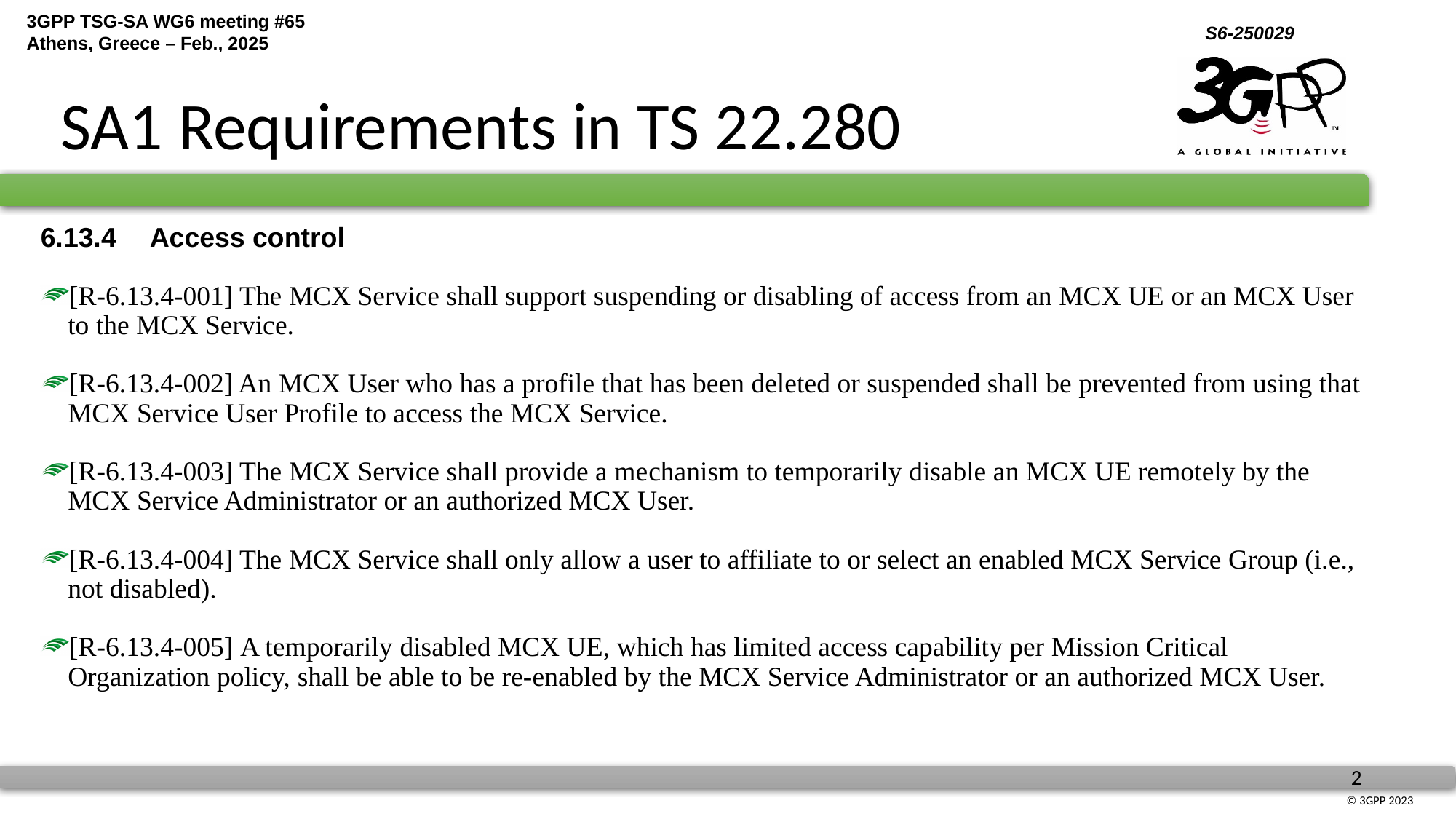

# SA1 Requirements in TS 22.280
6.13.4	Access control
[R-6.13.4-001] The MCX Service shall support suspending or disabling of access from an MCX UE or an MCX User to the MCX Service.
[R-6.13.4-002] An MCX User who has a profile that has been deleted or suspended shall be prevented from using that MCX Service User Profile to access the MCX Service.
[R-6.13.4-003] The MCX Service shall provide a mechanism to temporarily disable an MCX UE remotely by the MCX Service Administrator or an authorized MCX User.
[R-6.13.4-004] The MCX Service shall only allow a user to affiliate to or select an enabled MCX Service Group (i.e., not disabled).
[R-6.13.4-005] A temporarily disabled MCX UE, which has limited access capability per Mission Critical Organization policy, shall be able to be re-enabled by the MCX Service Administrator or an authorized MCX User.